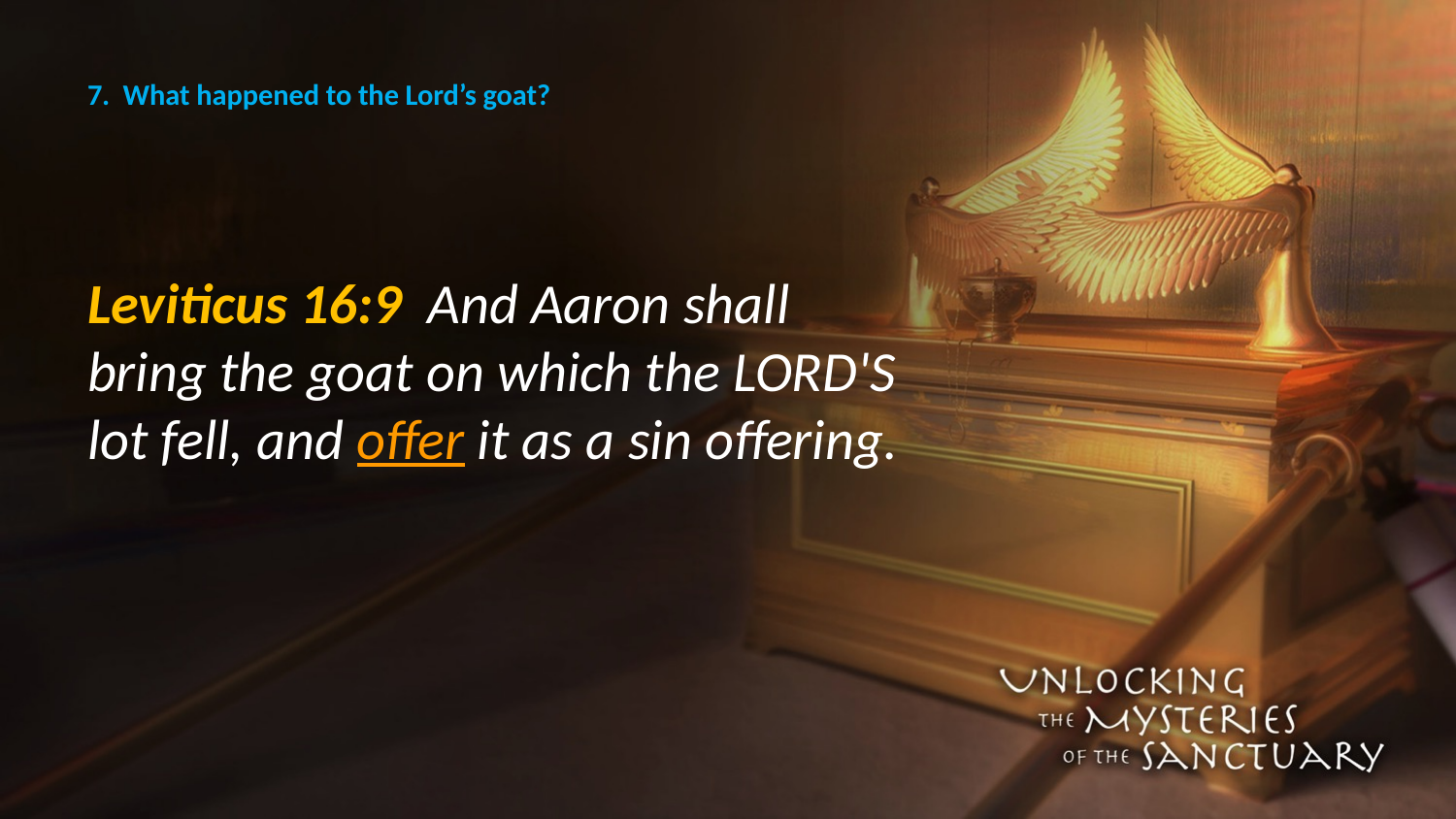

# 7.  What happened to the Lord’s goat?

Leviticus 16:9  And Aaron shall bring the goat on which the LORD'S lot fell, and offer it as a sin offering.